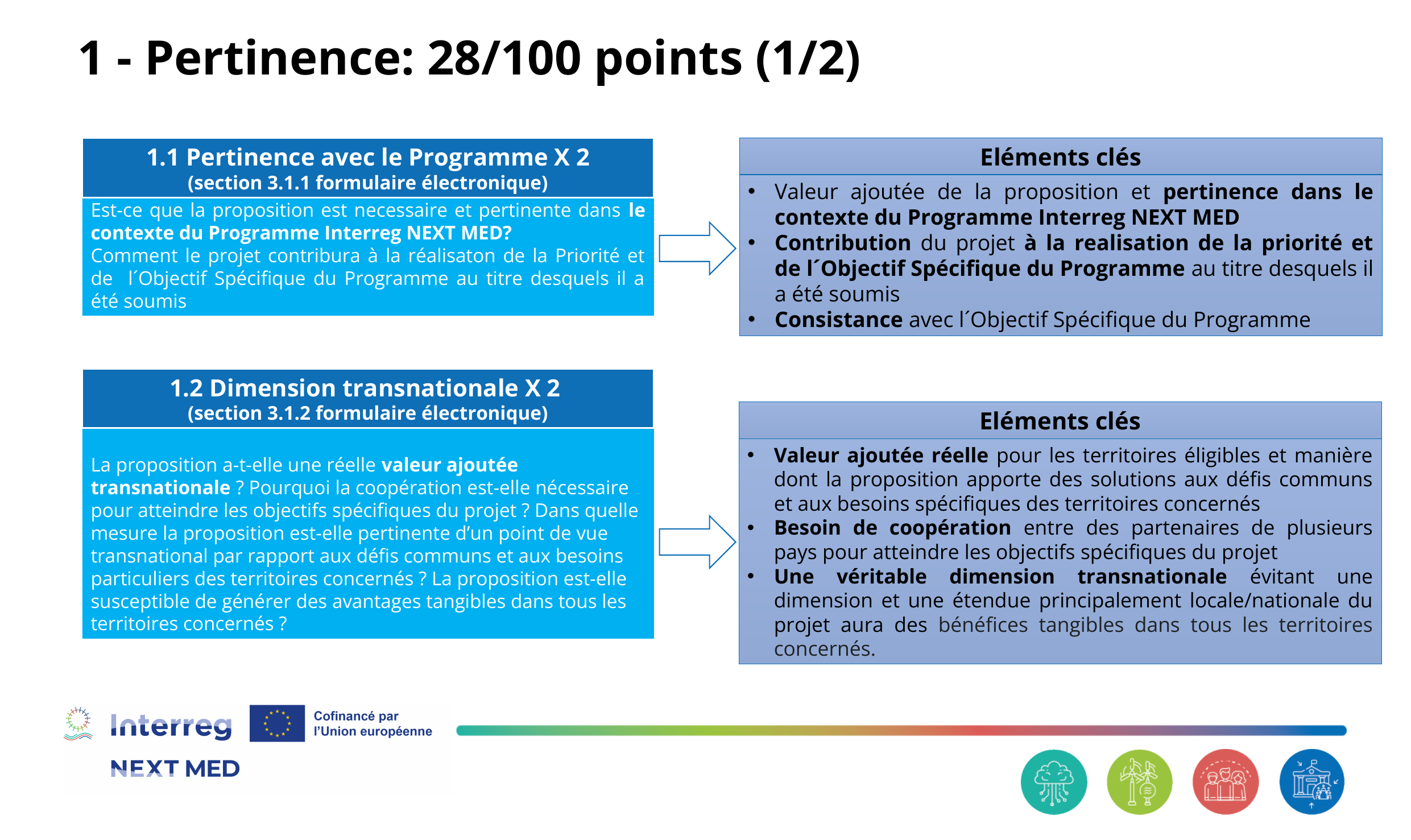

# 1 - Pertinence: 28/100 points (1/2)
1.1 Pertinence avec le Programme X 2
(section 3.1.1 formulaire électronique)
Est-ce que la proposition est necessaire et pertinente dans le contexte du Programme Interreg NEXT MED?
Comment le projet contribura à la réalisaton de la Priorité et de  l´Objectif Spécifique du Programme au titre desquels il a été soumis
Eléments clés
Valeur ajoutée de la proposition et pertinence dans le contexte du Programme Interreg NEXT MED
Contribution du projet à la realisation de la priorité et de l´Objectif Spécifique du Programme au titre desquels il a été soumis
Consistance avec l´Objectif Spécifique du Programme

1.2 Dimension transnationale X 2
(section 3.1.2 formulaire électronique)

La proposition a-t-elle une réelle valeur ajoutée transnationale ? Pourquoi la coopération est-elle nécessaire pour atteindre les objectifs spécifiques du projet ? Dans quelle mesure la proposition est-elle pertinente d’un point de vue transnational par rapport aux défis communs et aux besoins particuliers des territoires concernés ? La proposition est-elle susceptible de générer des avantages tangibles dans tous les territoires concernés ?
Eléments clés
Valeur ajoutée réelle pour les territoires éligibles et manière dont la proposition apporte des solutions aux défis communs et aux besoins spécifiques des territoires concernés
Besoin de coopération entre des partenaires de plusieurs pays pour atteindre les objectifs spécifiques du projet
Une véritable dimension transnationale évitant une dimension et une étendue principalement locale/nationale du projet aura des bénéfices tangibles dans tous les territoires concernés.